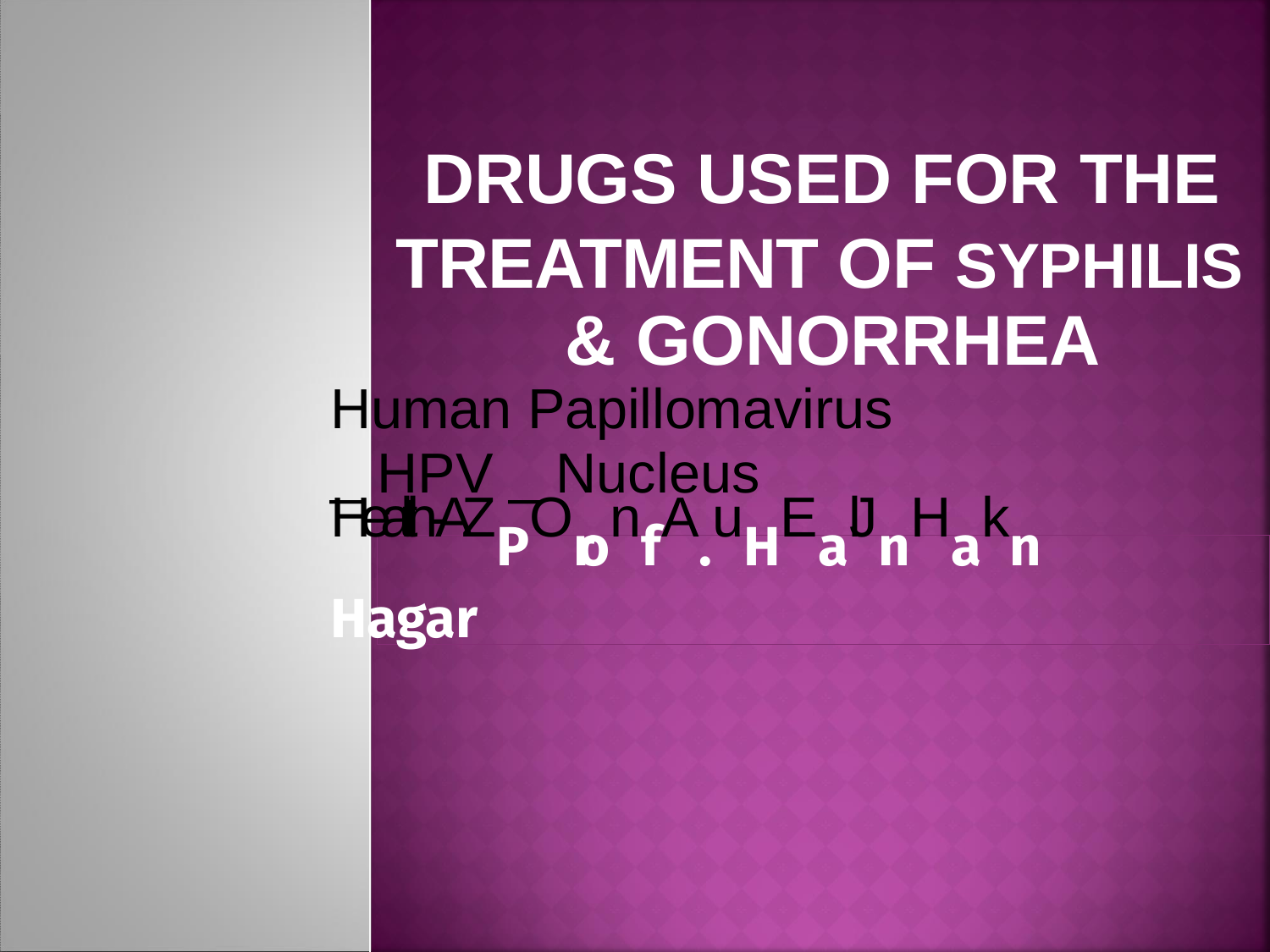

# DRUGS USED FOR THE  TREATMENT OF SYPHILIS
& GONORRHEA
Human Papillomavirus
_ HPV _ Nucleus
Health-AZPOronfA.uHEalJnHakn Hagar